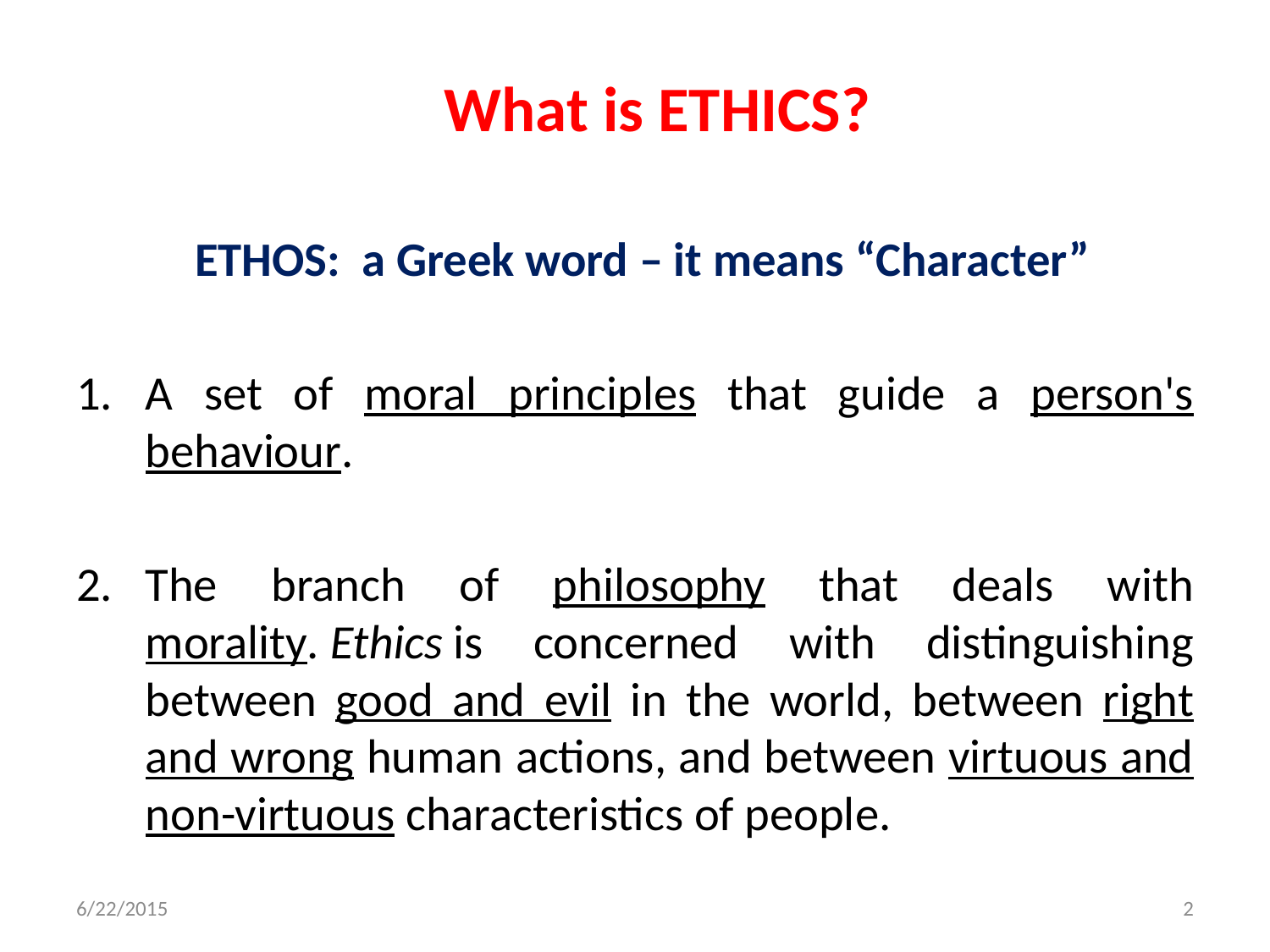

# What is ETHICS?
           ETHOS:  a Greek word – it means “Character”

A set of moral principles that guide a person's behaviour.

The branch of philosophy that deals with morality. Ethics is concerned with distinguishing between good and evil in the world, between right and wrong human actions, and between virtuous and non-virtuous characteristics of people.

6/22/2015
2